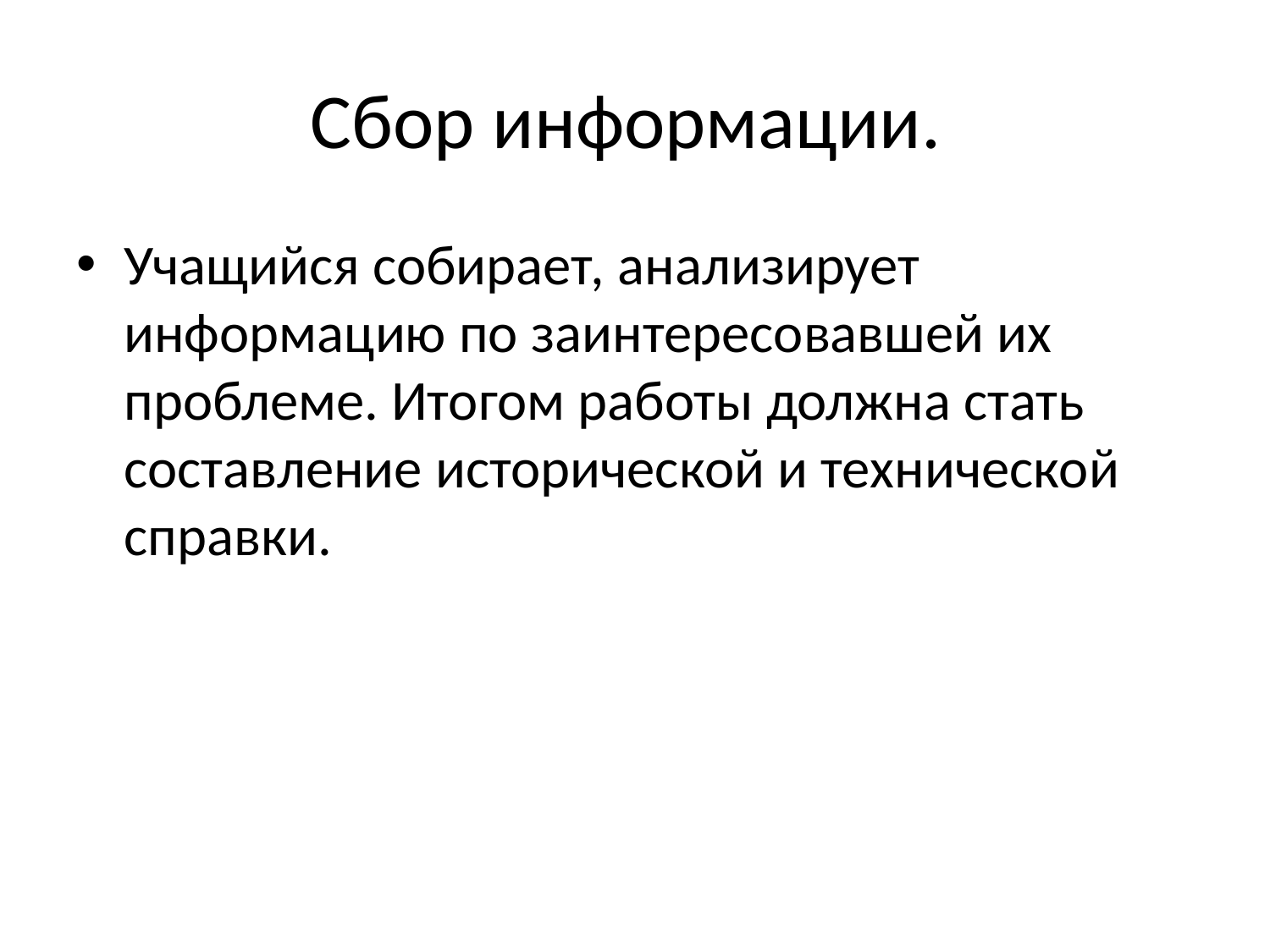

# Сбор информации.
Учащийся собирает, анализирует  информацию по заинтересовавшей их проблеме. Итогом работы должна стать составление исторической и технической справки.